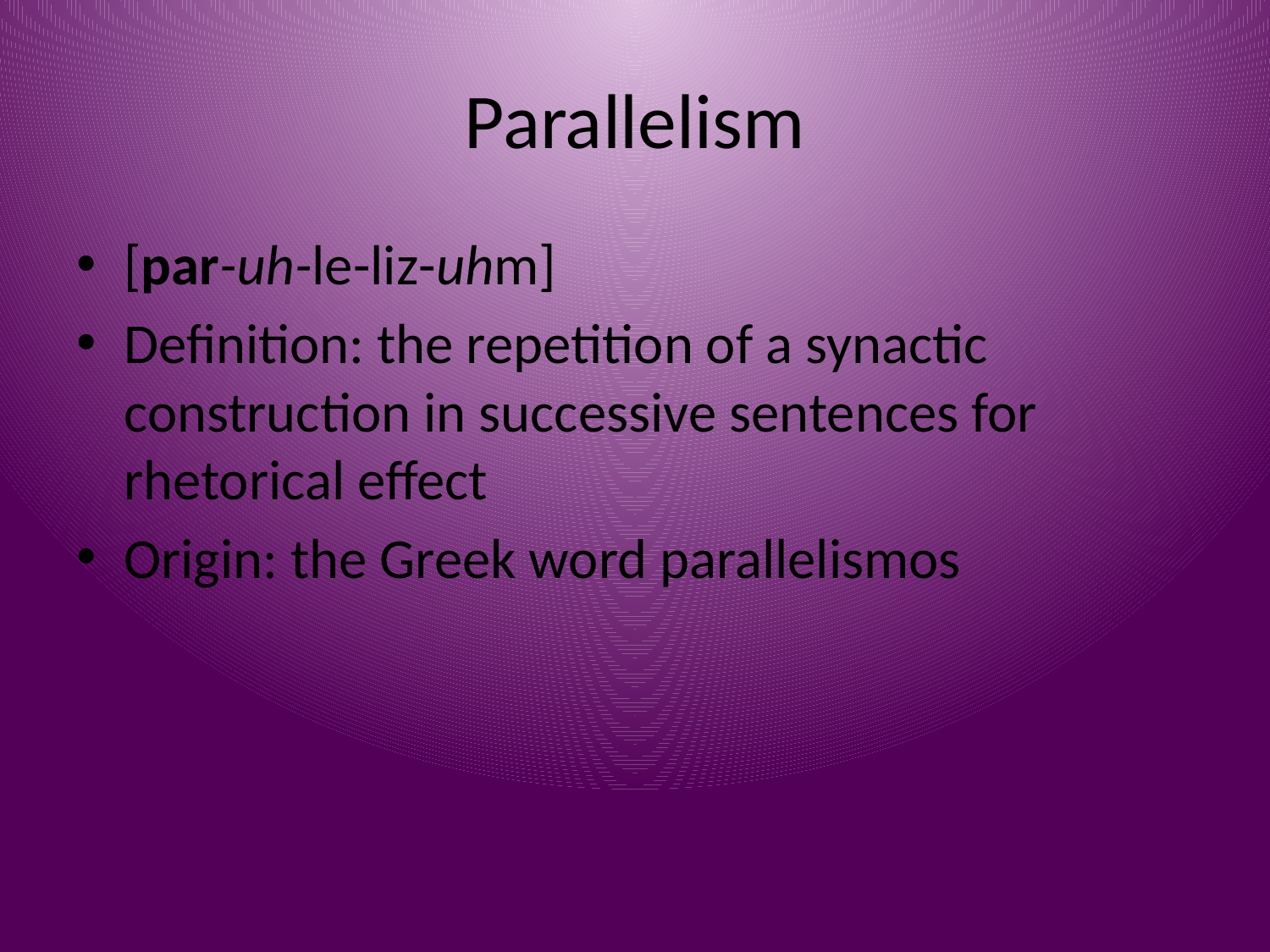

# Parallelism
[par-uh-le-liz-uhm]
Definition: the repetition of a synactic construction in successive sentences for rhetorical effect
Origin: the Greek word parallelismos